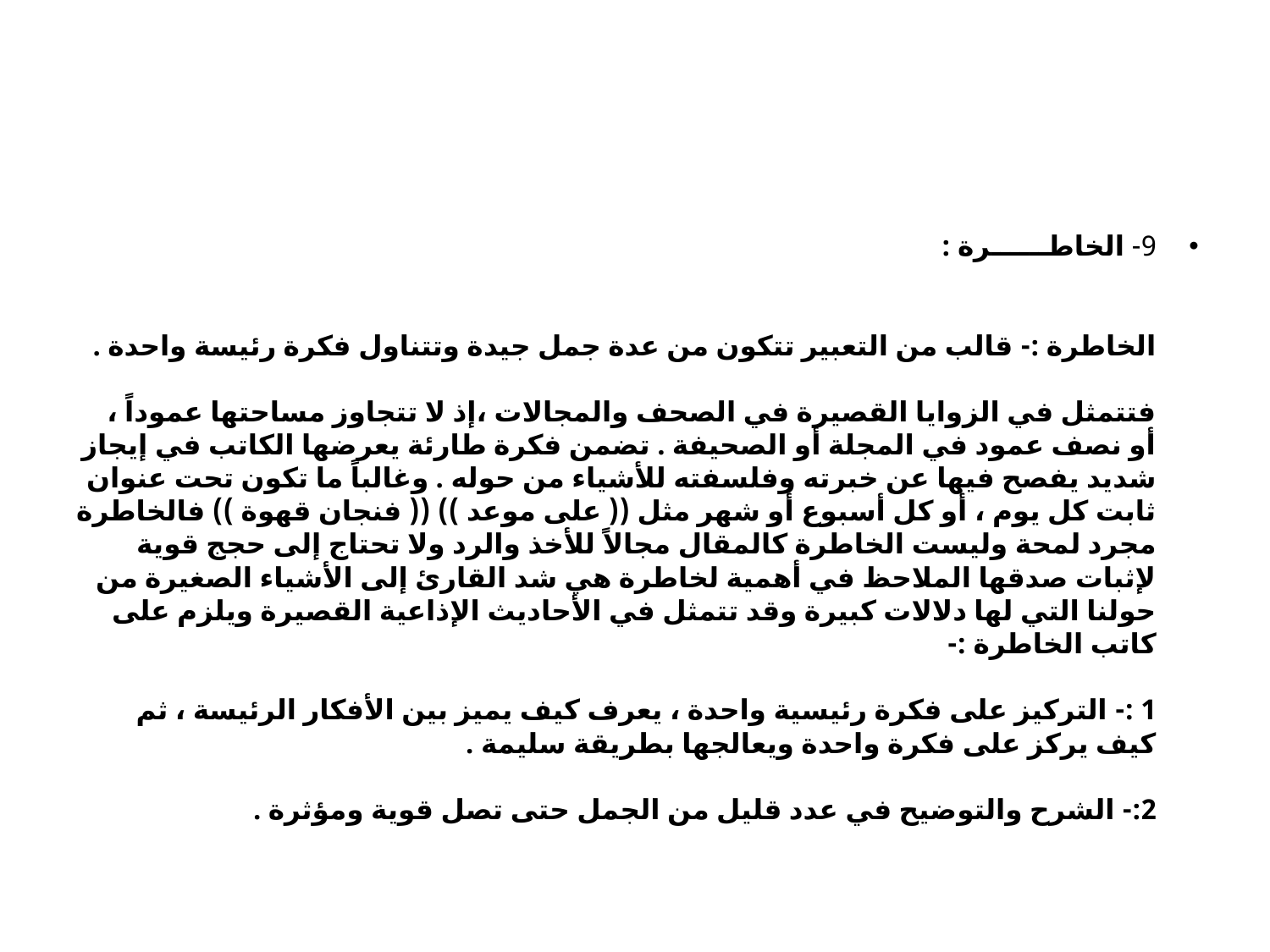

#
9- الخاطــــــرة :
  
الخاطرة :- قالب من التعبير تتكون من عدة جمل جيدة وتتناول فكرة رئيسة واحدة .
فتتمثل في الزوايا القصيرة في الصحف والمجالات ،إذ لا تتجاوز مساحتها عموداً ، أو نصف عمود في المجلة أو الصحيفة . تضمن فكرة طارئة يعرضها الكاتب في إيجاز شديد يفصح فيها عن خبرته وفلسفته للأشياء من حوله . وغالباً ما تكون تحت عنوان ثابت كل يوم ، أو كل أسبوع أو شهر مثل (( على موعد )) (( فنجان قهوة )) فالخاطرة مجرد لمحة وليست الخاطرة كالمقال مجالاً للأخذ والرد ولا تحتاج إلى حجج قوية لإثبات صدقها الملاحظ في أهمية لخاطرة هي شد القارئ إلى الأشياء الصغيرة من حولنا التي لها دلالات كبيرة وقد تتمثل في الأحاديث الإذاعية القصيرة ويلزم على كاتب الخاطرة :-
1 :- التركيز على فكرة رئيسية واحدة ، يعرف كيف يميز بين الأفكار الرئيسة ، ثم كيف يركز على فكرة واحدة ويعالجها بطريقة سليمة .
2:- الشرح والتوضيح في عدد قليل من الجمل حتى تصل قوية ومؤثرة .